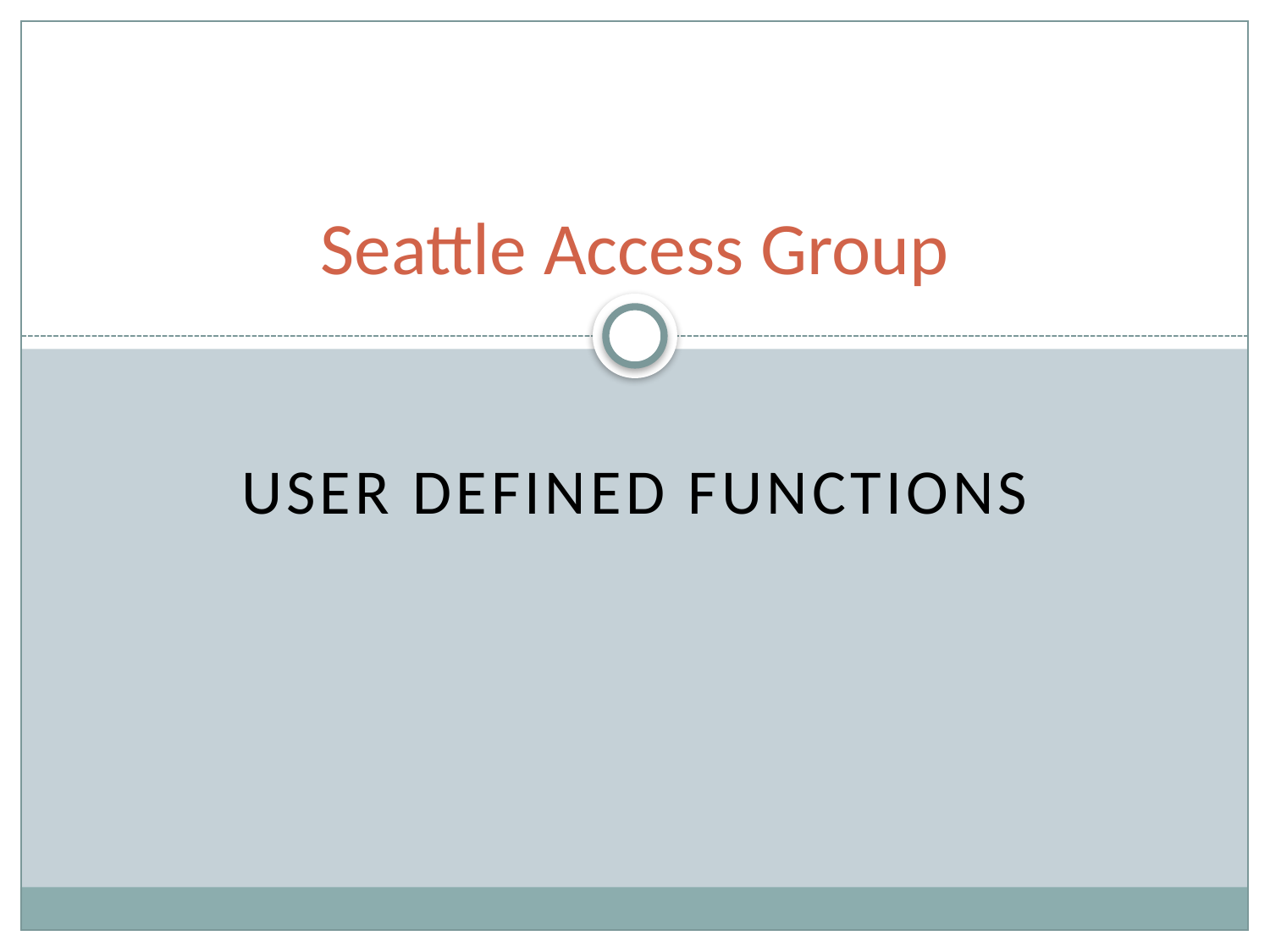

# Seattle Access Group
User Defined Functions